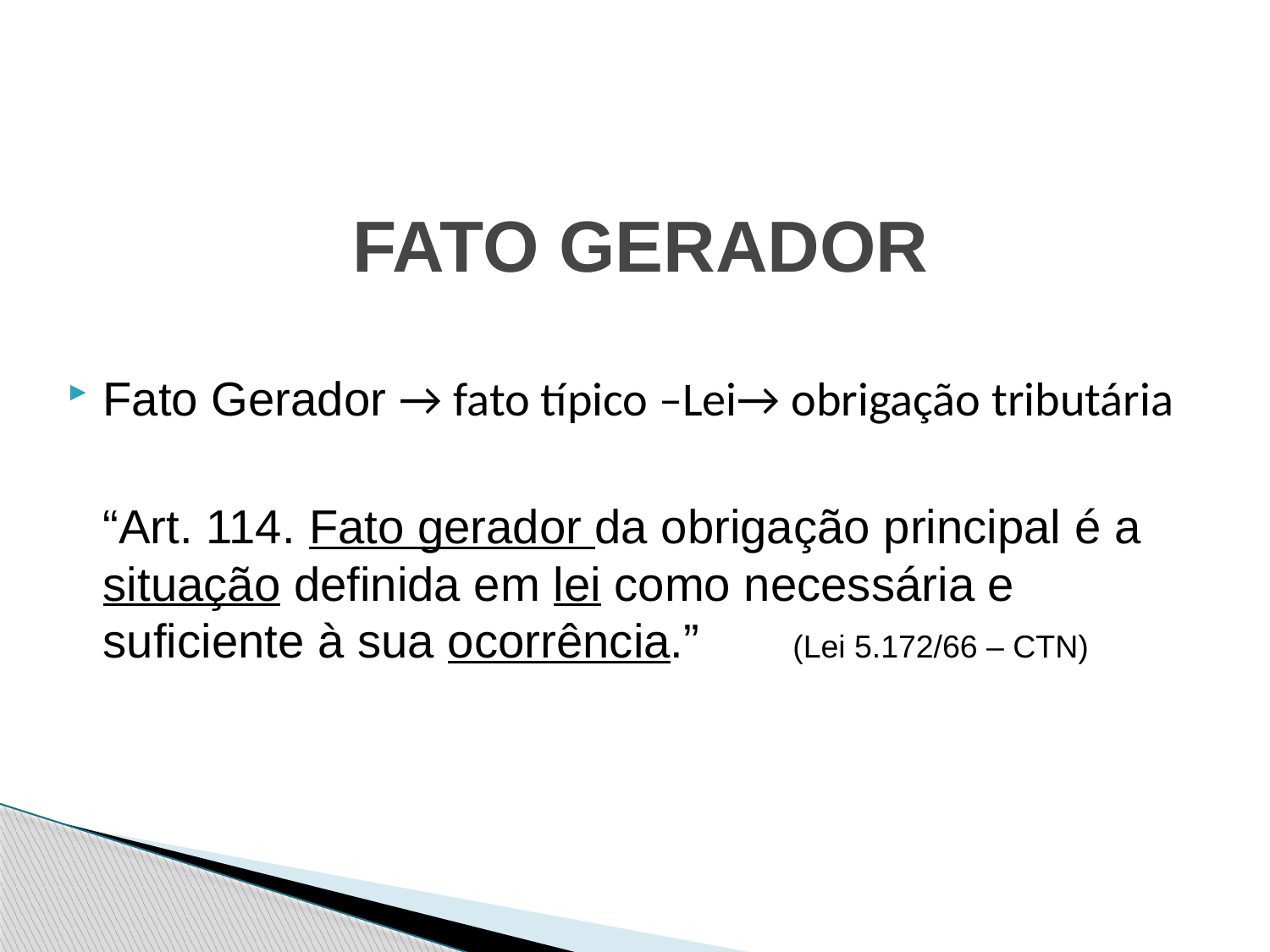

# FATO GERADOR

Fato Gerador → fato típico –Lei→ obrigação tributária

	“Art. 114. Fato gerador da obrigação principal é a situação definida em lei como necessária e suficiente à sua ocorrência.”       (Lei 5.172/66 – CTN)